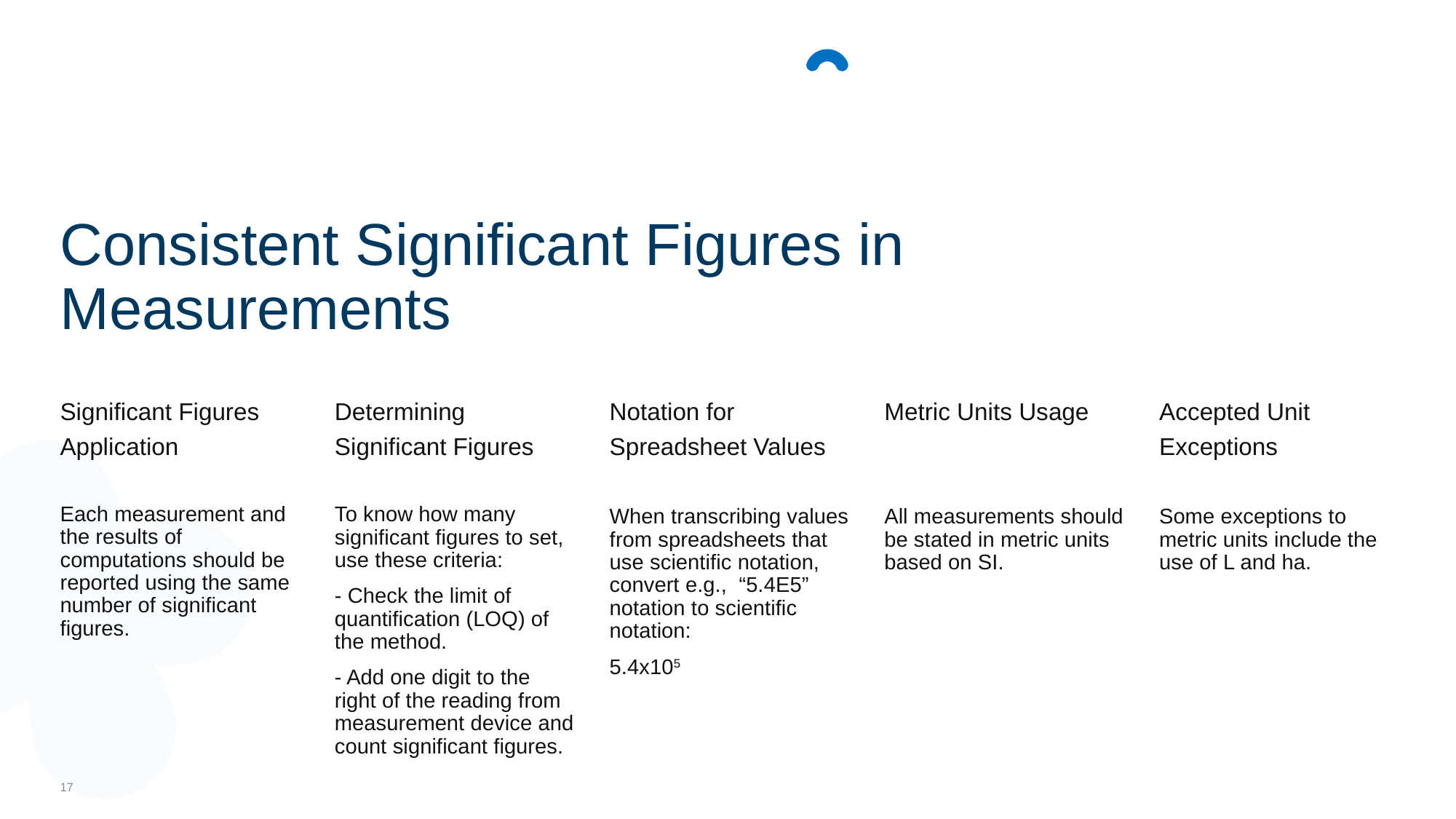

Consistent Significant Figures in Measurements
Determining Significant Figures
Notation for Spreadsheet Values
Metric Units Usage
Accepted Unit Exceptions
Significant Figures Application

Each measurement and the results of computations should be reported using the same number of significant figures.
To know how many significant figures to set, use these criteria:
- Check the limit of quantification (LOQ) of the method.
- Add one digit to the right of the reading from measurement device and count significant figures.
When transcribing values from spreadsheets that use scientific notation, convert e.g.,  “5.4E5” notation to scientific notation:
5.4x105
All measurements should be stated in metric units based on SI.
Some exceptions to metric units include the use of L and ha.
17